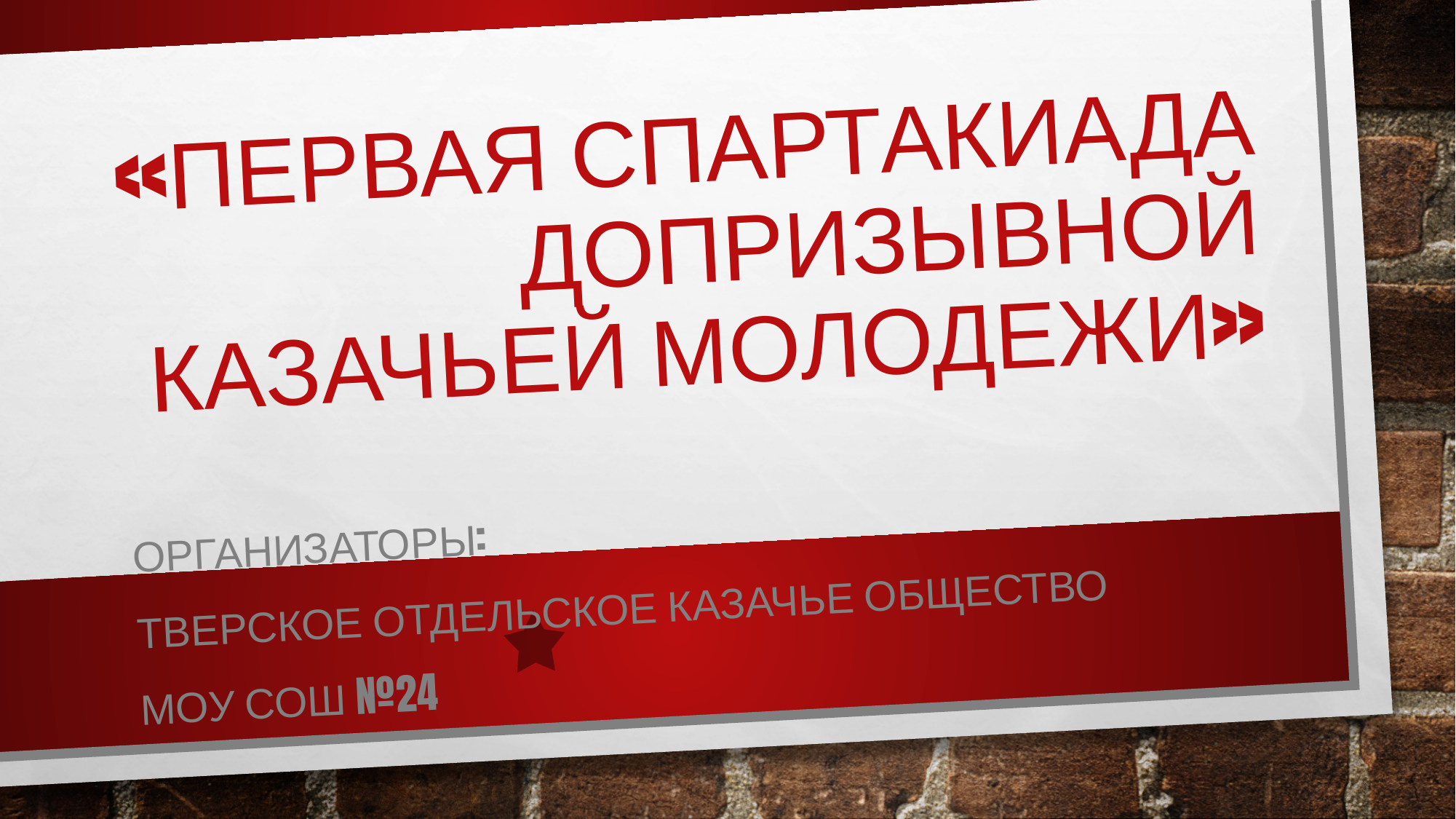

# «Первая спартакиада допризывной казачьей молодежи»

Организаторы:
Тверское Отдельское Казачье Общество
МОУ СОШ №24